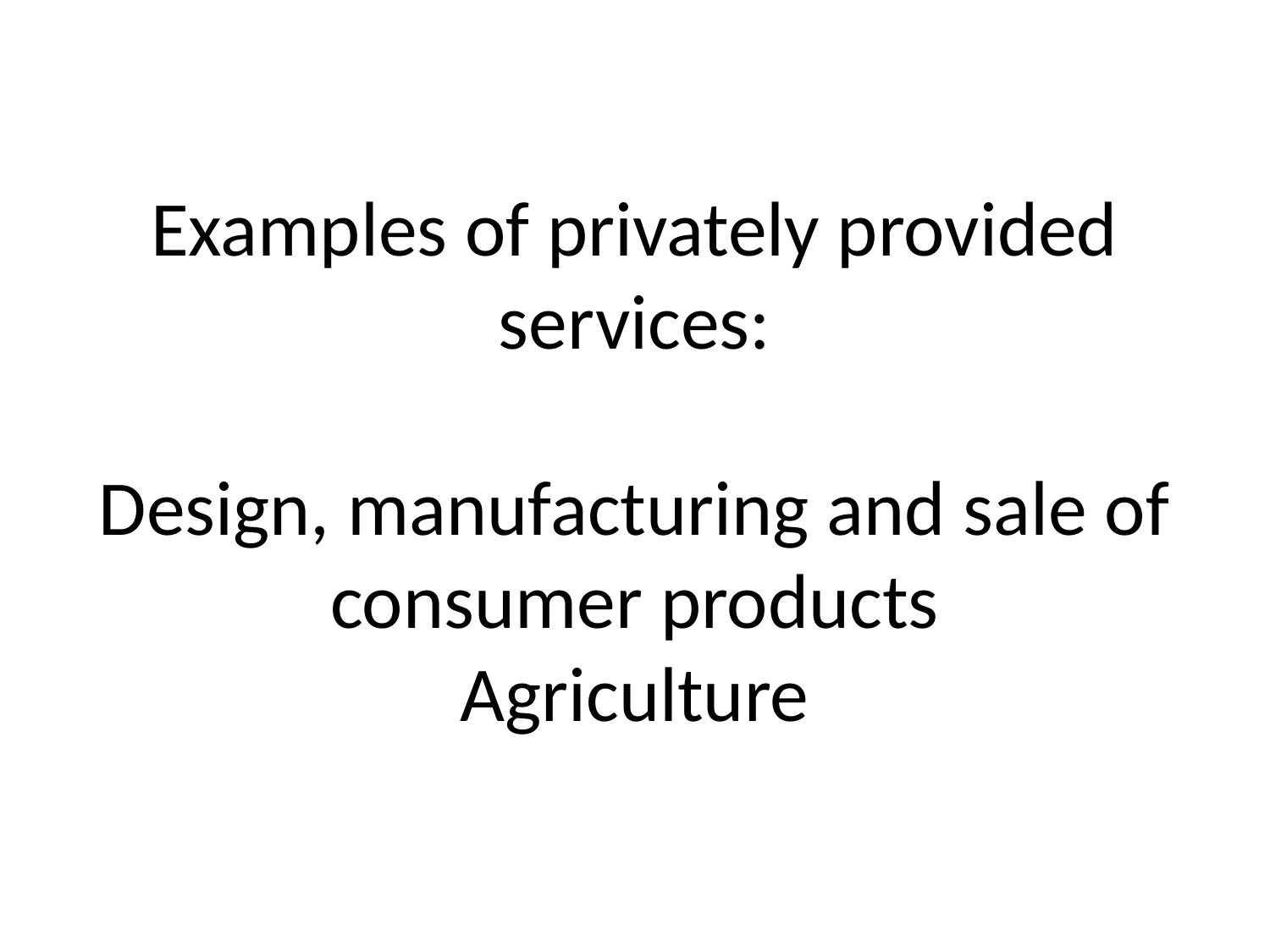

# Examples of privately provided services: Design, manufacturing and sale of consumer products Agriculture